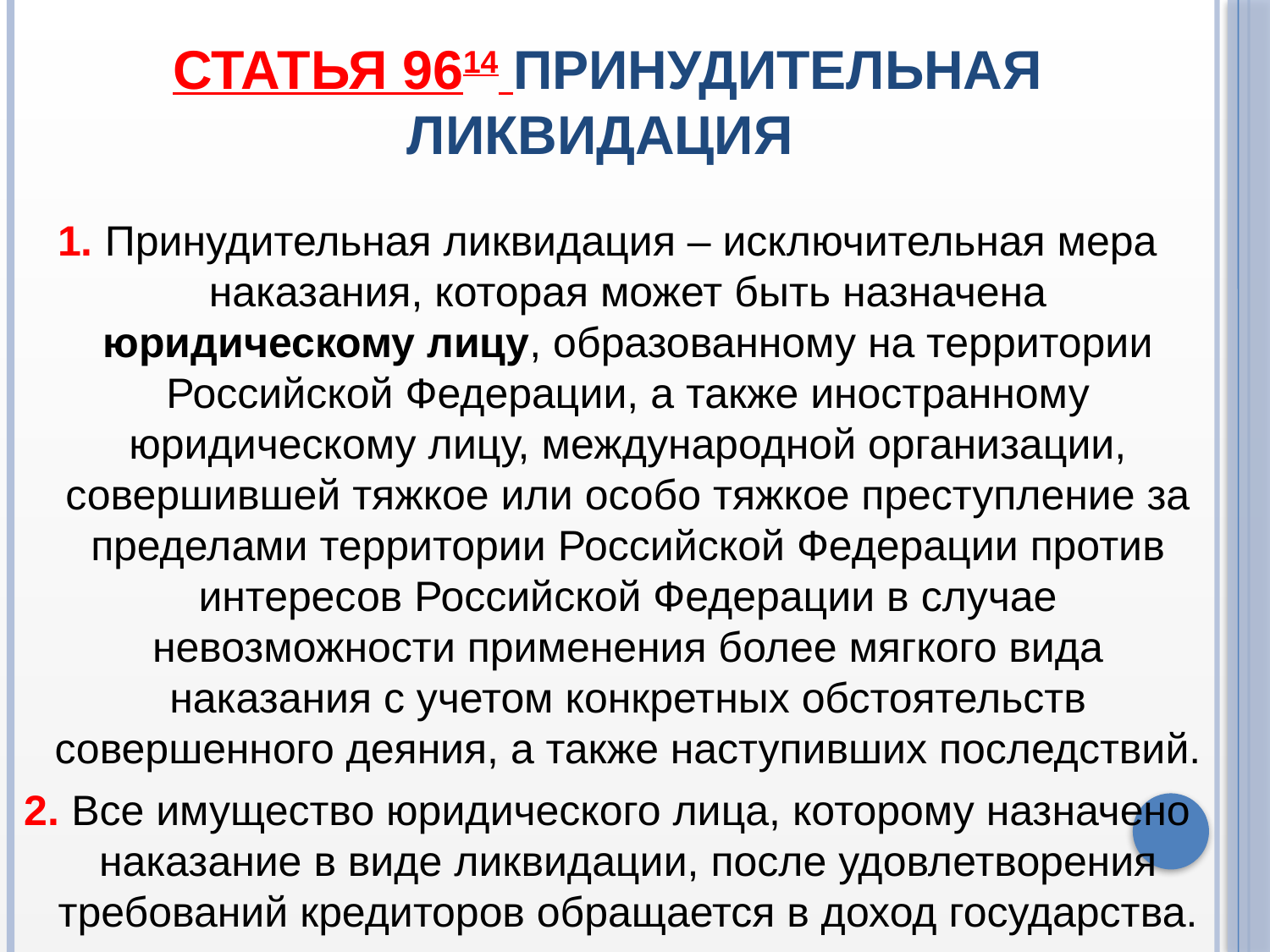

# Статья 9614 Принудительная ликвидация

1. Принудительная ликвидация – исключительная мера наказания, которая может быть назначена юридическому лицу, образованному на территории Российской Федерации, а также иностранному юридическому лицу, международной организации, совершившей тяжкое или особо тяжкое преступление за пределами территории Российской Федерации против интересов Российской Федерации в случае невозможности применения более мягкого вида наказания с учетом конкретных обстоятельств совершенного деяния, а также наступивших последствий.
2. Все имущество юридического лица, которому назначено наказание в виде ликвидации, после удовлетворения требований кредиторов обращается в доход государства.